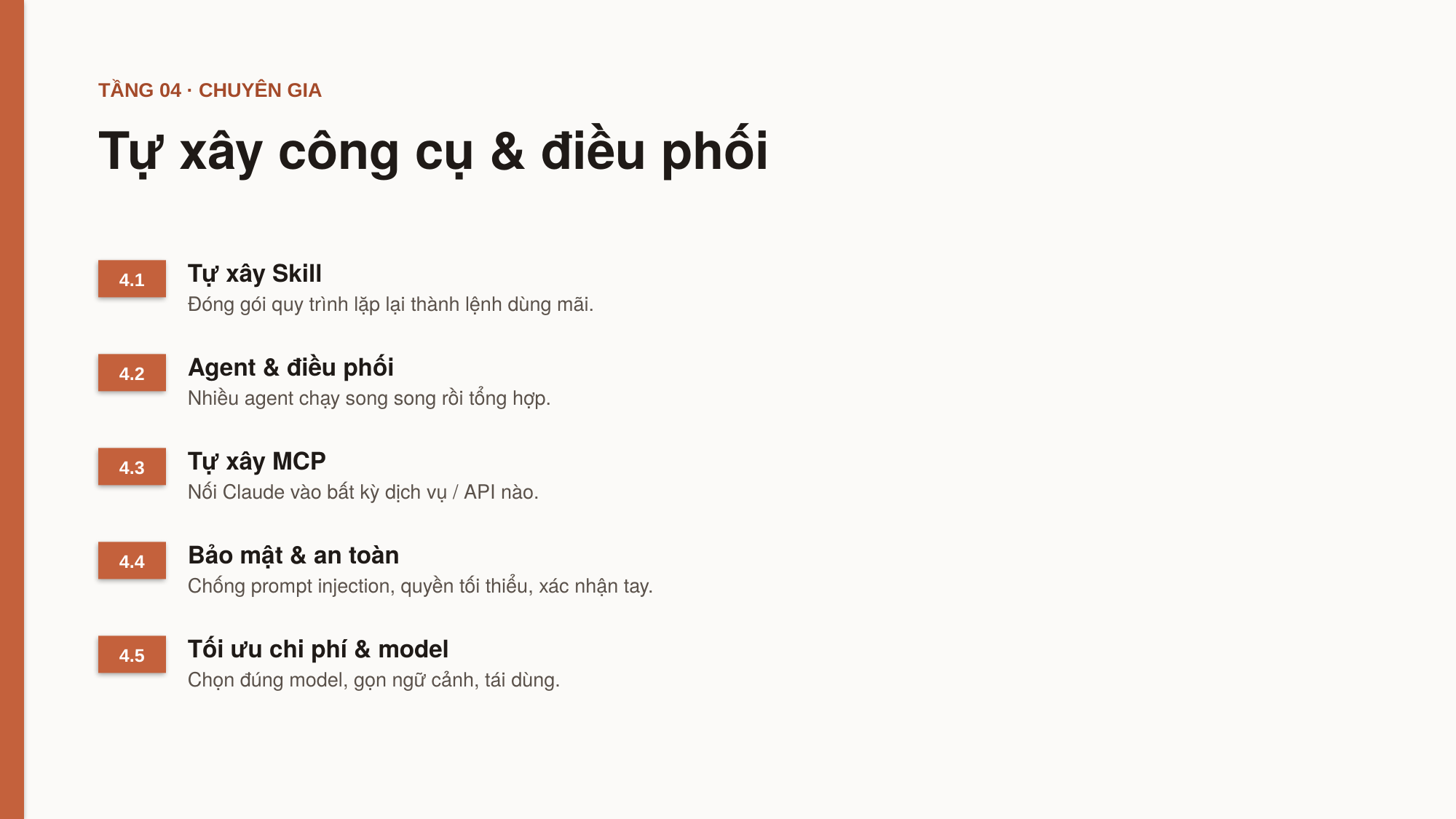

TẦNG 04 · CHUYÊN GIA
Tự xây công cụ & điều phối
Tự xây Skill
Đóng gói quy trình lặp lại thành lệnh dùng mãi.
4.1

Agent & điều phối
Nhiều agent chạy song song rồi tổng hợp.
4.2

Tự xây MCP
Nối Claude vào bất kỳ dịch vụ / API nào.
4.3

Bảo mật & an toàn
Chống prompt injection, quyền tối thiểu, xác nhận tay.
4.4

Tối ưu chi phí & model
Chọn đúng model, gọn ngữ cảnh, tái dùng.
4.5